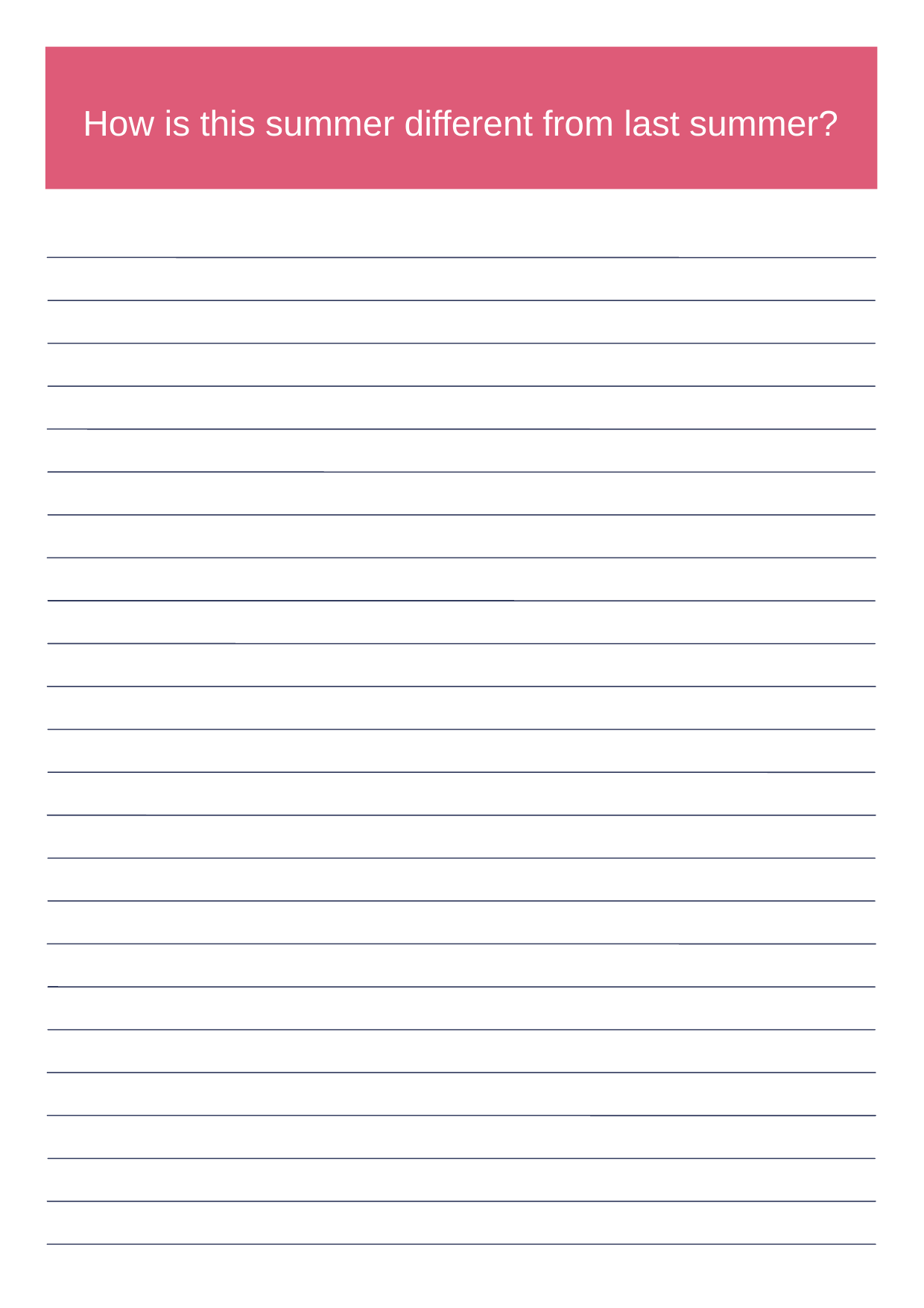

How is this summer different from last summer?